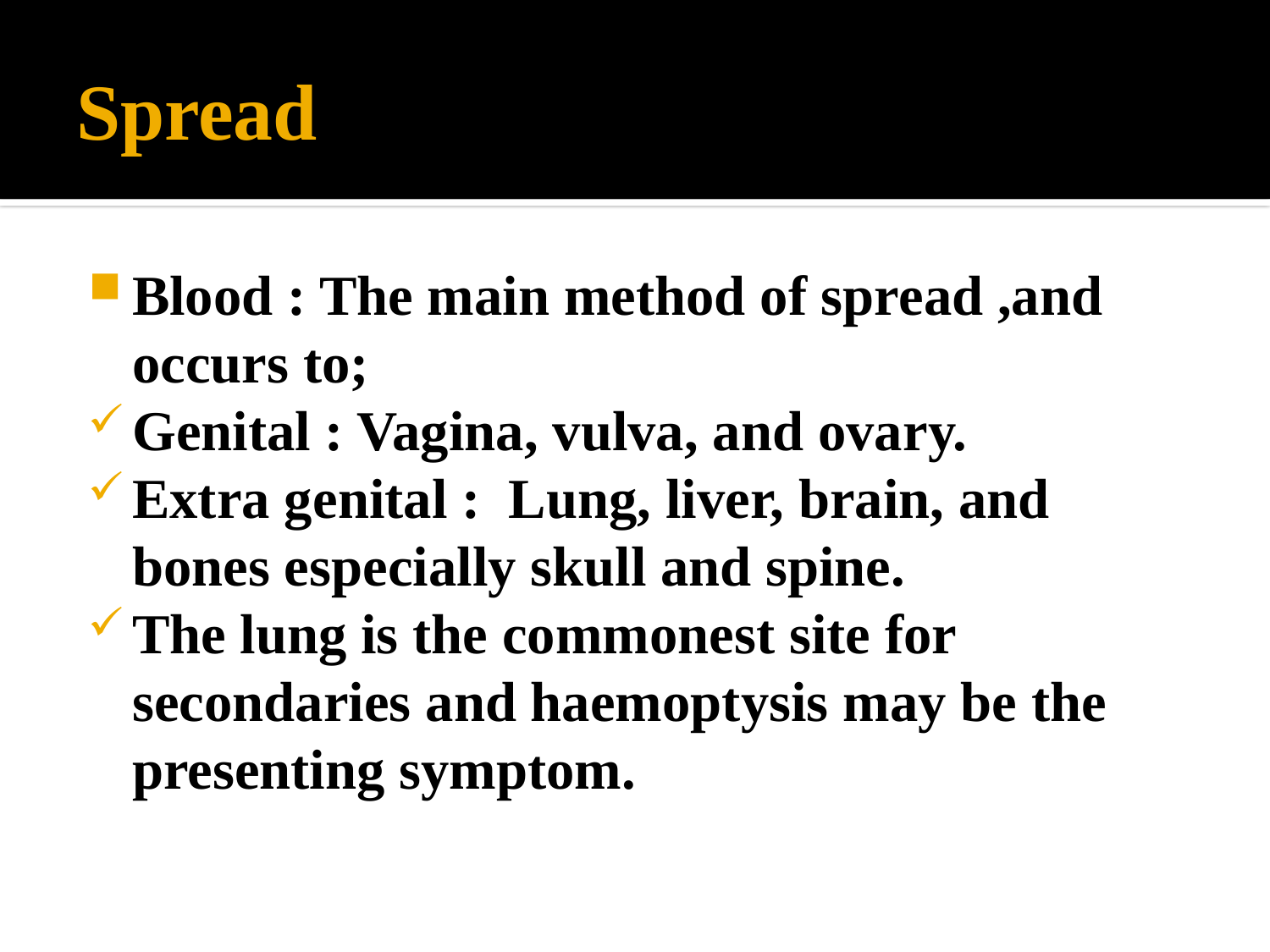

# Spread
Blood : The main method of spread ,and occurs to;
Genital : Vagina, vulva, and ovary.
Extra genital :  Lung, liver, brain, and bones especially skull and spine.
The lung is the commonest site for secondaries and haemoptysis may be the presenting symptom.